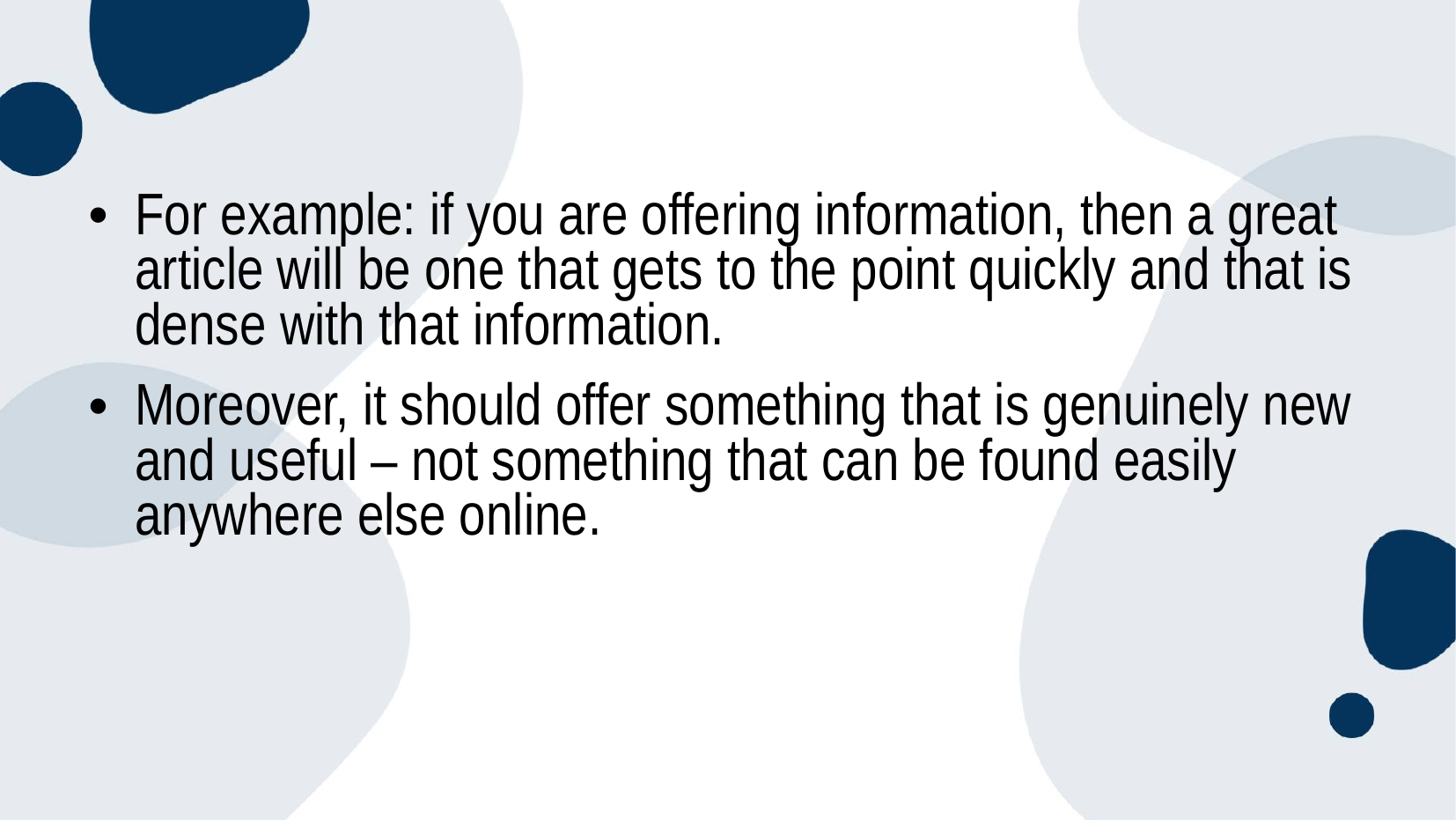

For example: if you are offering information, then a great article will be one that gets to the point quickly and that is dense with that information.
Moreover, it should offer something that is genuinely new and useful – not something that can be found easily anywhere else online.